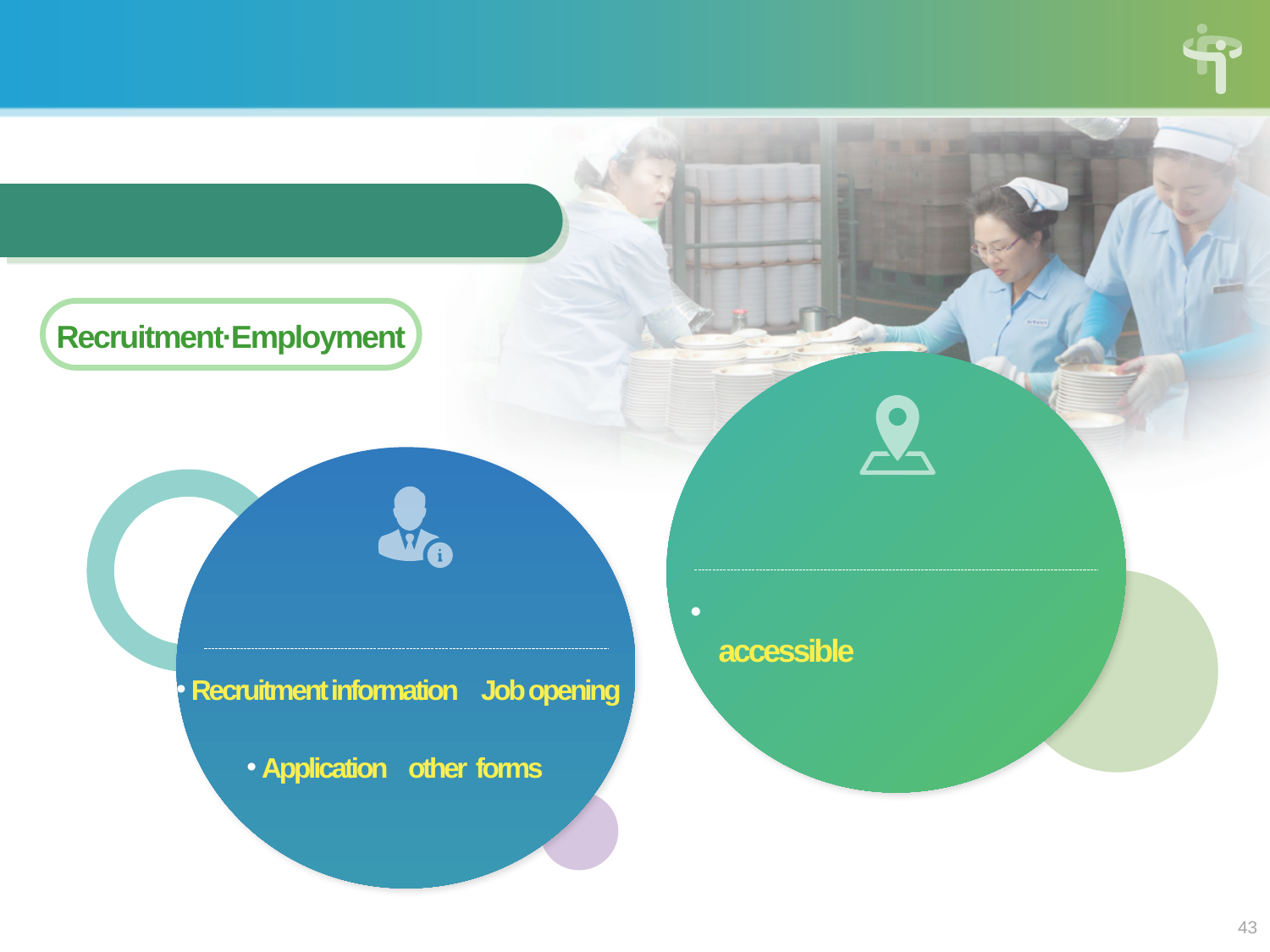

1.  Act on Prohibition of Discrimination against persons with disabilities

Provide justifiable convenience

Recruitment·Employment

Location
Provide a location where it is accessible by persons with disabilities as well

Provide information
Recruitment information / Job opening
   are available to access equally

Application / other forms
 can be written by themselves

43